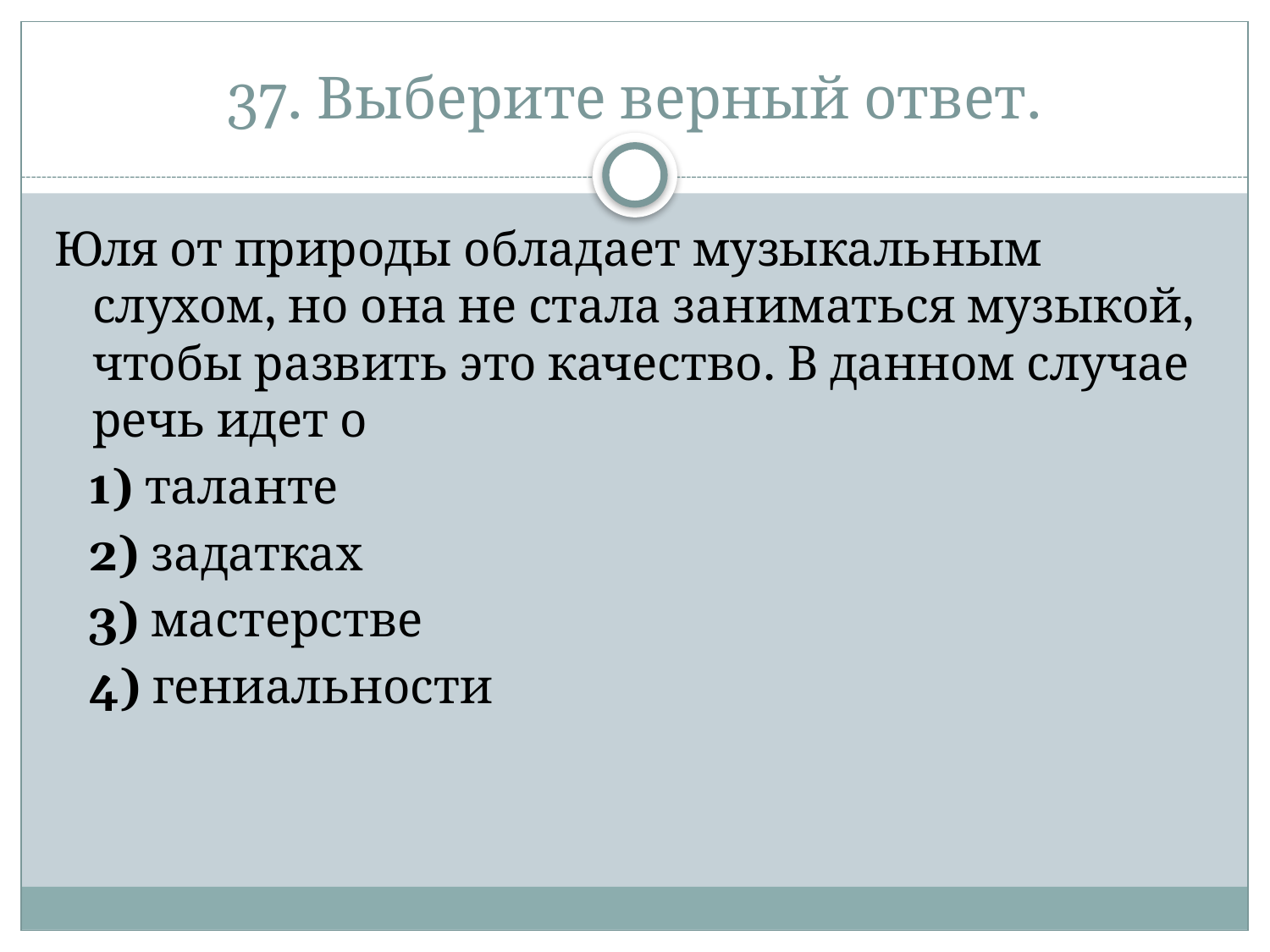

# 37. Выберите верный ответ.
Юля от природы обладает музыкальным слухом, но она не стала заниматься музыкой, чтобы развить это качество. В данном случае речь идет о
   1) таланте
   2) задатках
   3) мастерстве
   4) гениальности